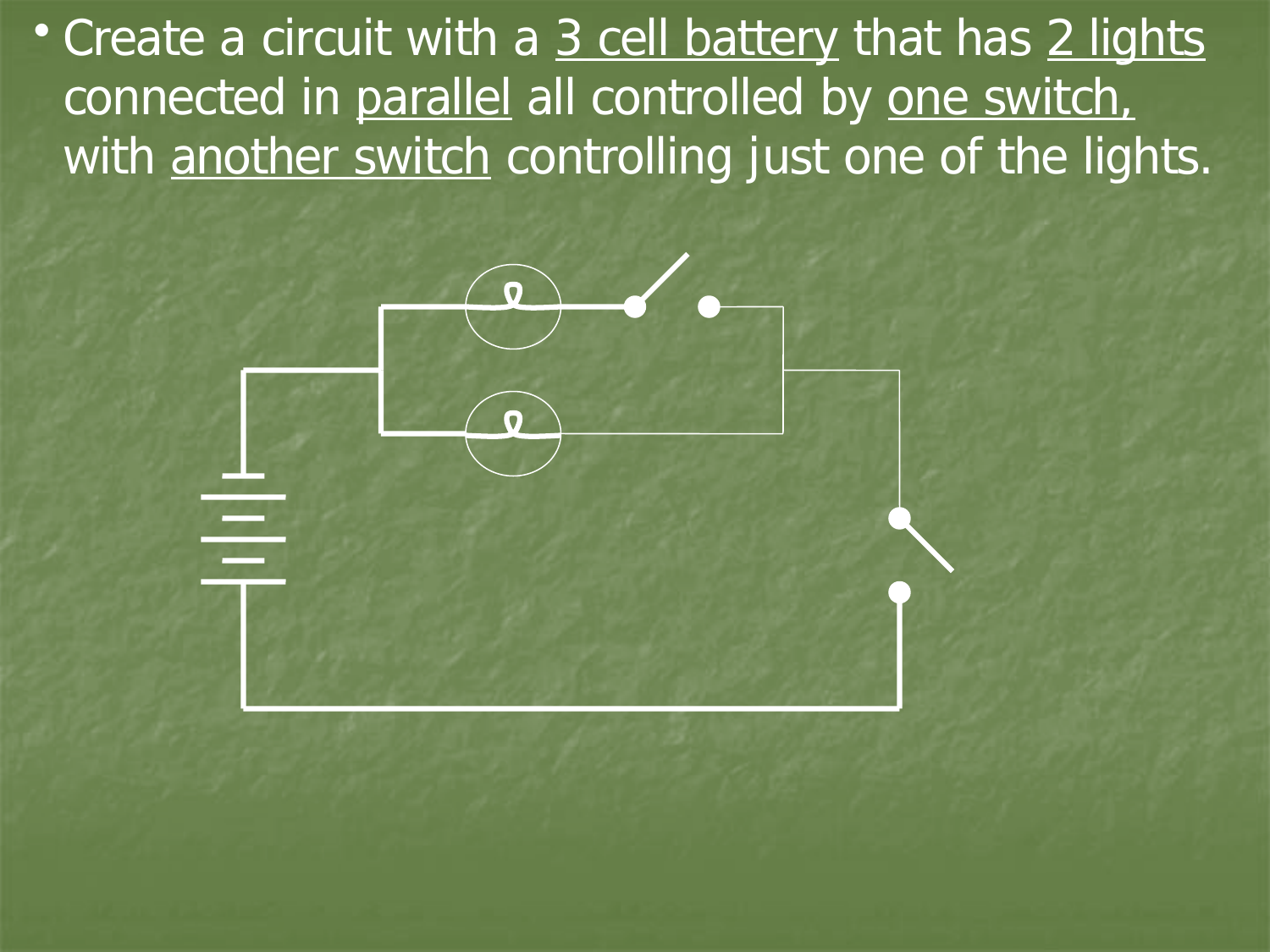

Create a circuit with a 3 cell battery that has 2 lights connected in parallel all controlled by one switch, with another switch controlling just one of the lights.